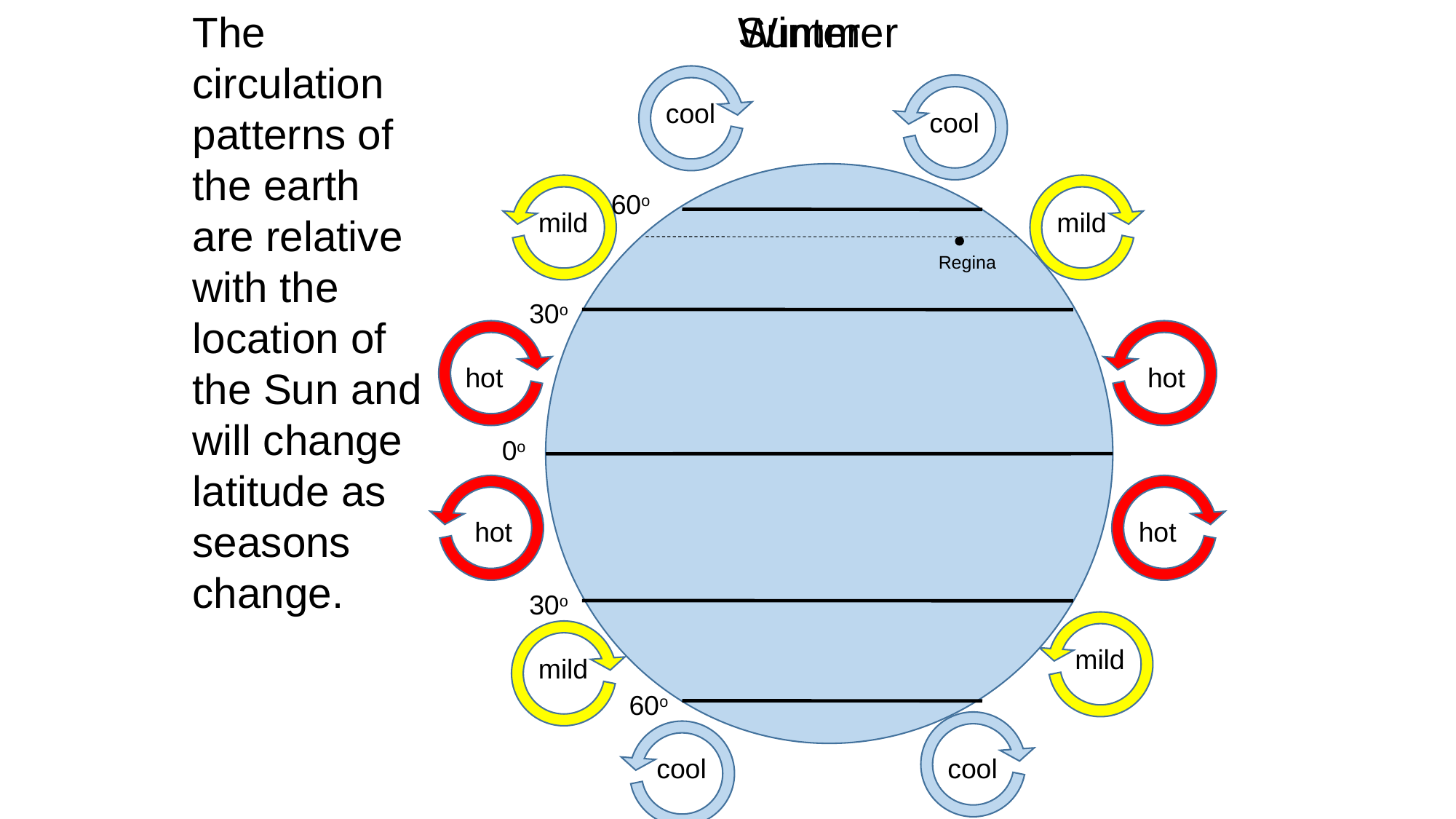

The circulation patterns of the earth are relative with the location of the Sun and will change latitude as seasons change.
Summer
Winter

cool
cool

60o
30o
0o
30o
60o

Regina

mild
mild

hot
hot

hot
hot

mild
mild

cool
cool